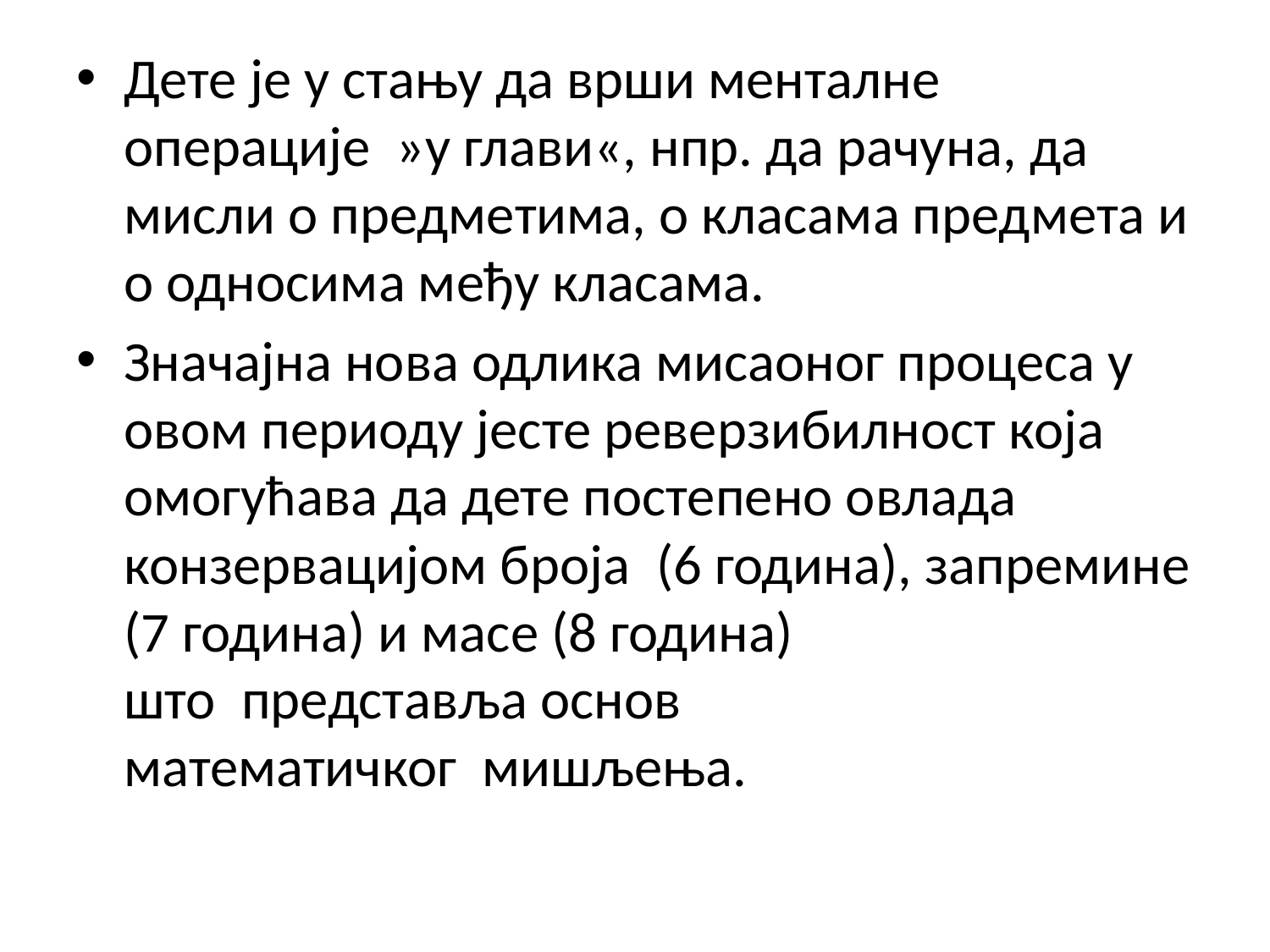

Дете је у стању да врши менталне операције  »у глави«, нпр. да рачуна, да мисли о предметима, о класама предмета и о односима међу класама.
Значајна нова одлика мисаоног процеса у овом периоду јесте реверзибилност која омогућава да дете постепено овлада конзервацијом броја  (6 година), запремине (7 година) и масе (8 година) што  представља основ математичког  мишљења.